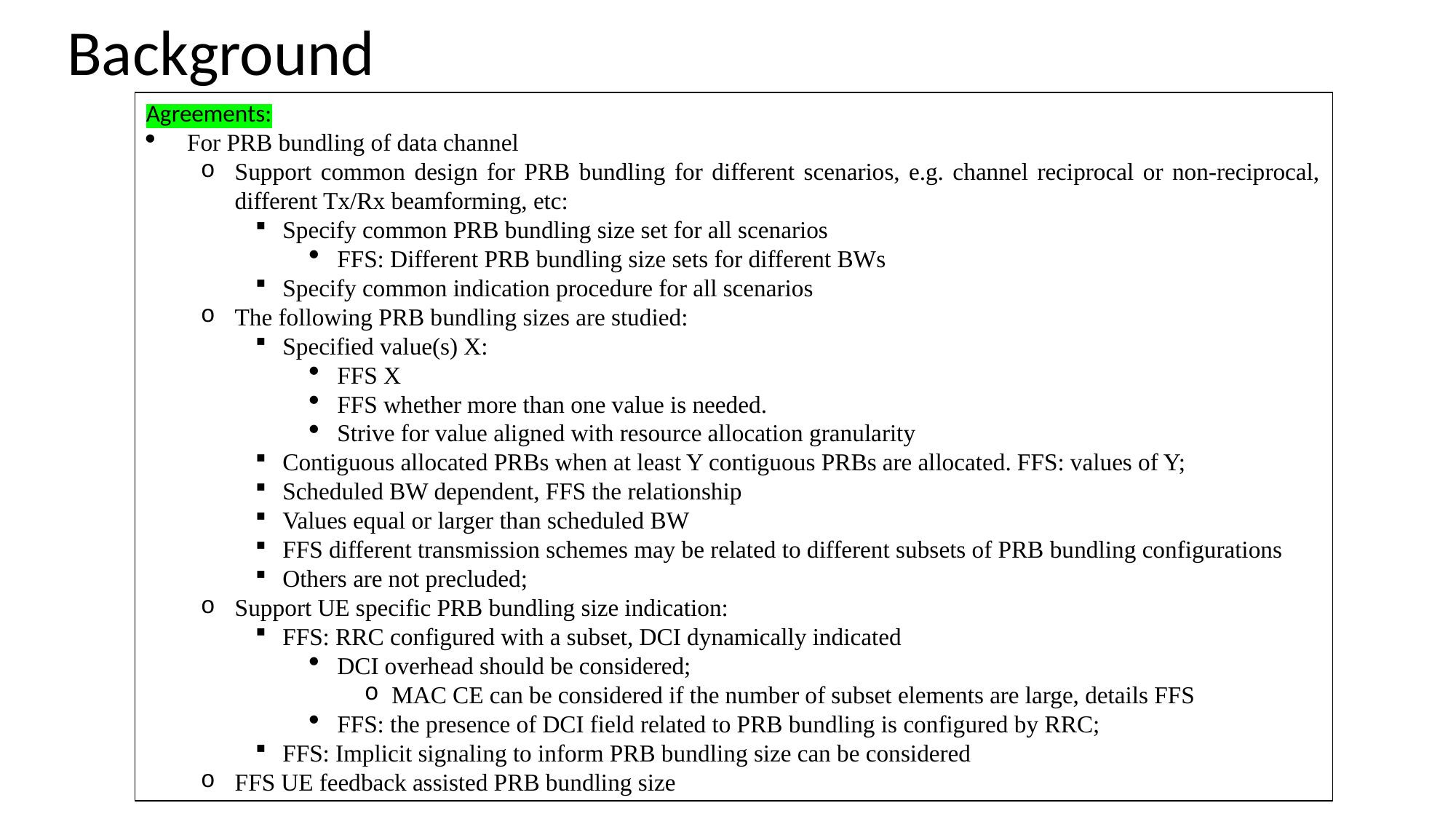

# Background
Agreements:
For PRB bundling of data channel
Support common design for PRB bundling for different scenarios, e.g. channel reciprocal or non-reciprocal, different Tx/Rx beamforming, etc:
Specify common PRB bundling size set for all scenarios
FFS: Different PRB bundling size sets for different BWs
Specify common indication procedure for all scenarios
The following PRB bundling sizes are studied:
Specified value(s) X:
FFS X
FFS whether more than one value is needed.
Strive for value aligned with resource allocation granularity
Contiguous allocated PRBs when at least Y contiguous PRBs are allocated. FFS: values of Y;
Scheduled BW dependent, FFS the relationship
Values equal or larger than scheduled BW
FFS different transmission schemes may be related to different subsets of PRB bundling configurations
Others are not precluded;
Support UE specific PRB bundling size indication:
FFS: RRC configured with a subset, DCI dynamically indicated
DCI overhead should be considered;
MAC CE can be considered if the number of subset elements are large, details FFS
FFS: the presence of DCI field related to PRB bundling is configured by RRC;
FFS: Implicit signaling to inform PRB bundling size can be considered
FFS UE feedback assisted PRB bundling size